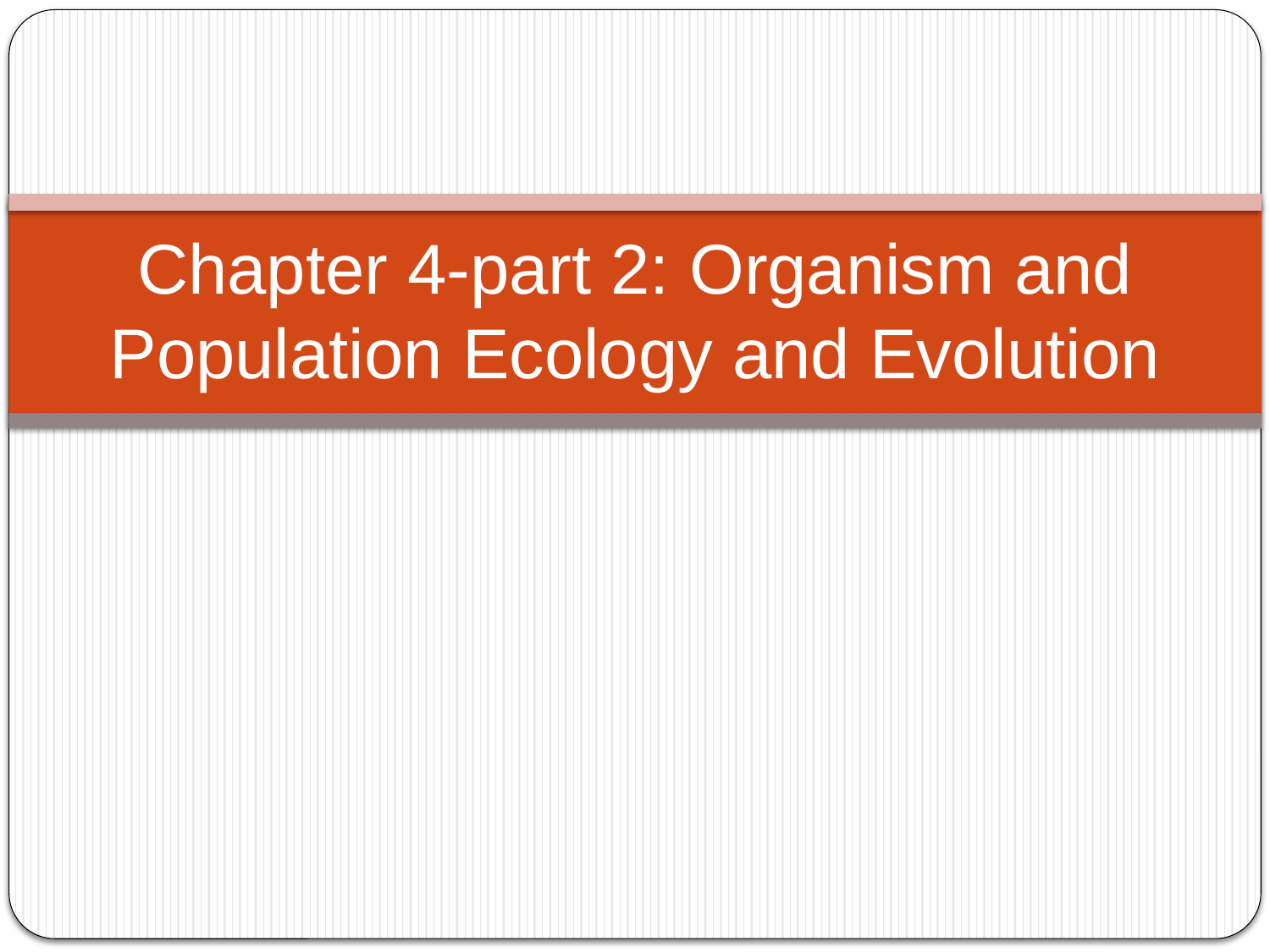

# Chapter 4-part 2: Organism and Population Ecology and Evolution